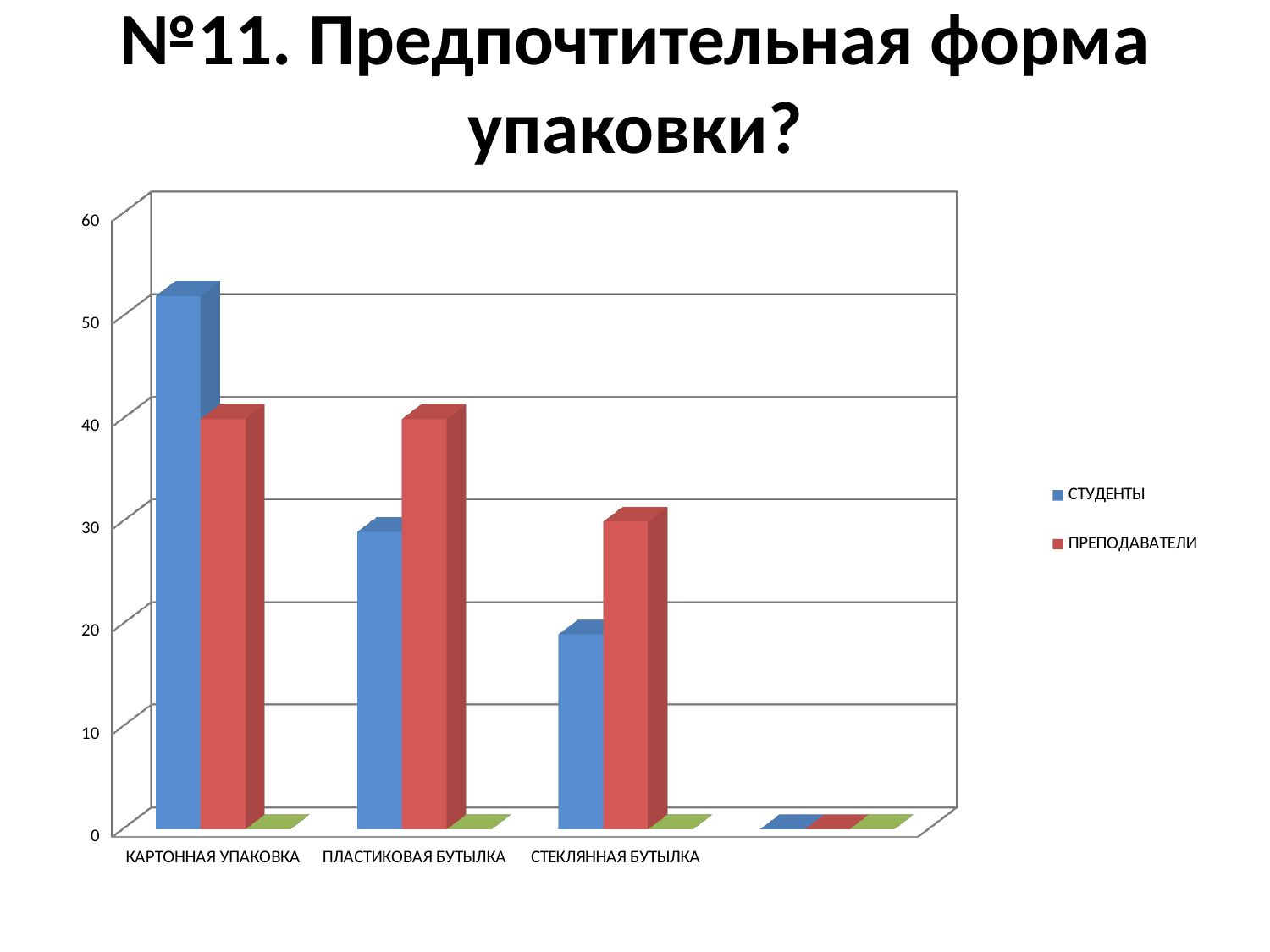

# №11. Предпочтительная форма упаковки?

[unsupported chart]